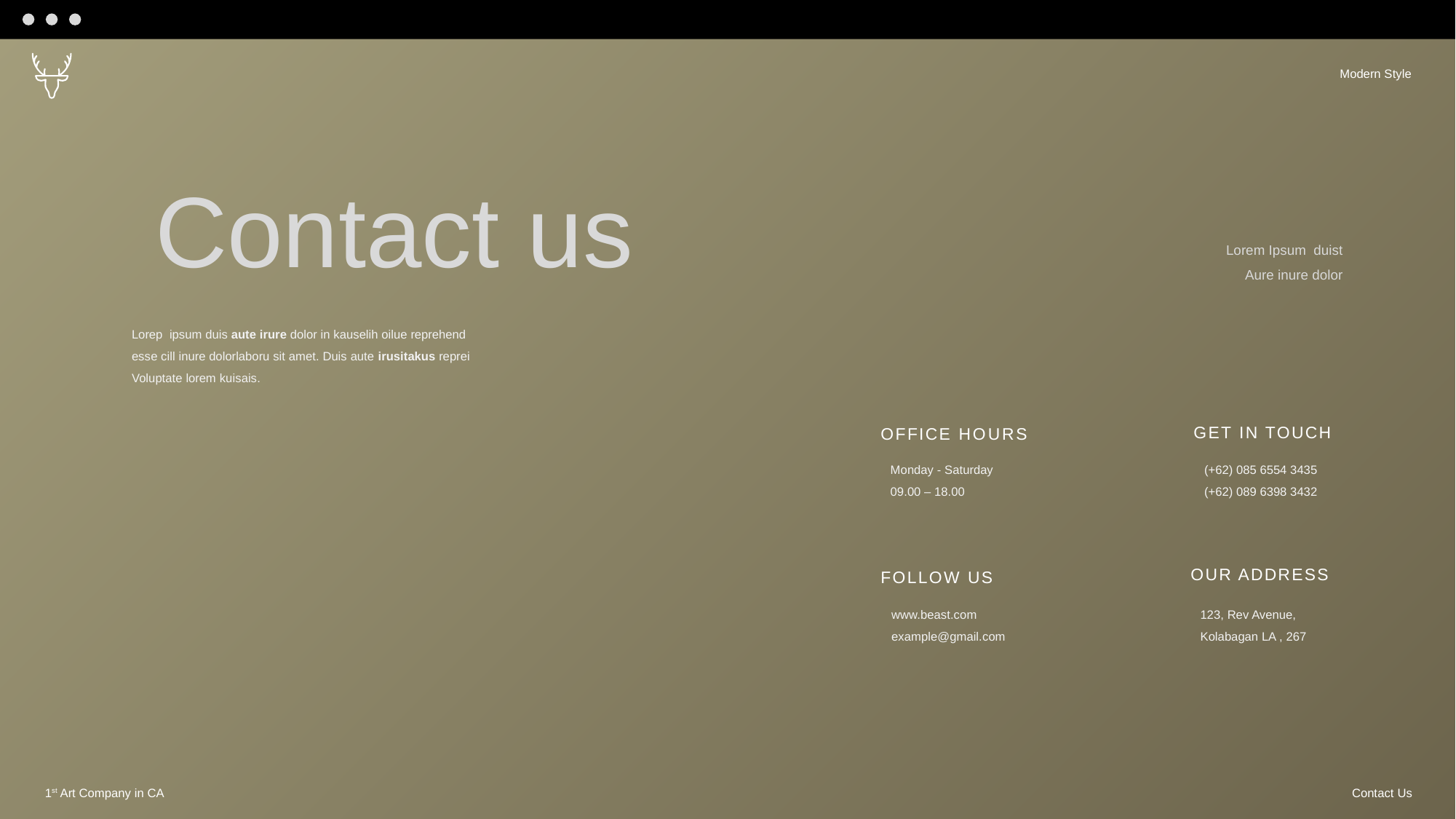

Modern Style
Contact us
Lorem Ipsum  duist
Aure inure dolor
Lorep  ipsum duis aute irure dolor in kauselih oilue reprehend
esse cill inure dolorlaboru sit amet. Duis aute irusitakus reprei
Voluptate lorem kuisais.
GET IN TOUCH

OFFICE HOURS
Monday - Saturday
09.00 – 18.00
(+62) 085 6554 3435
(+62) 089 6398 3432
OUR ADDRESS
FOLLOW US
www.beast.com
example@gmail.com
123, Rev Avenue,
Kolabagan LA , 267
1st Art Company in CA
Contact Us